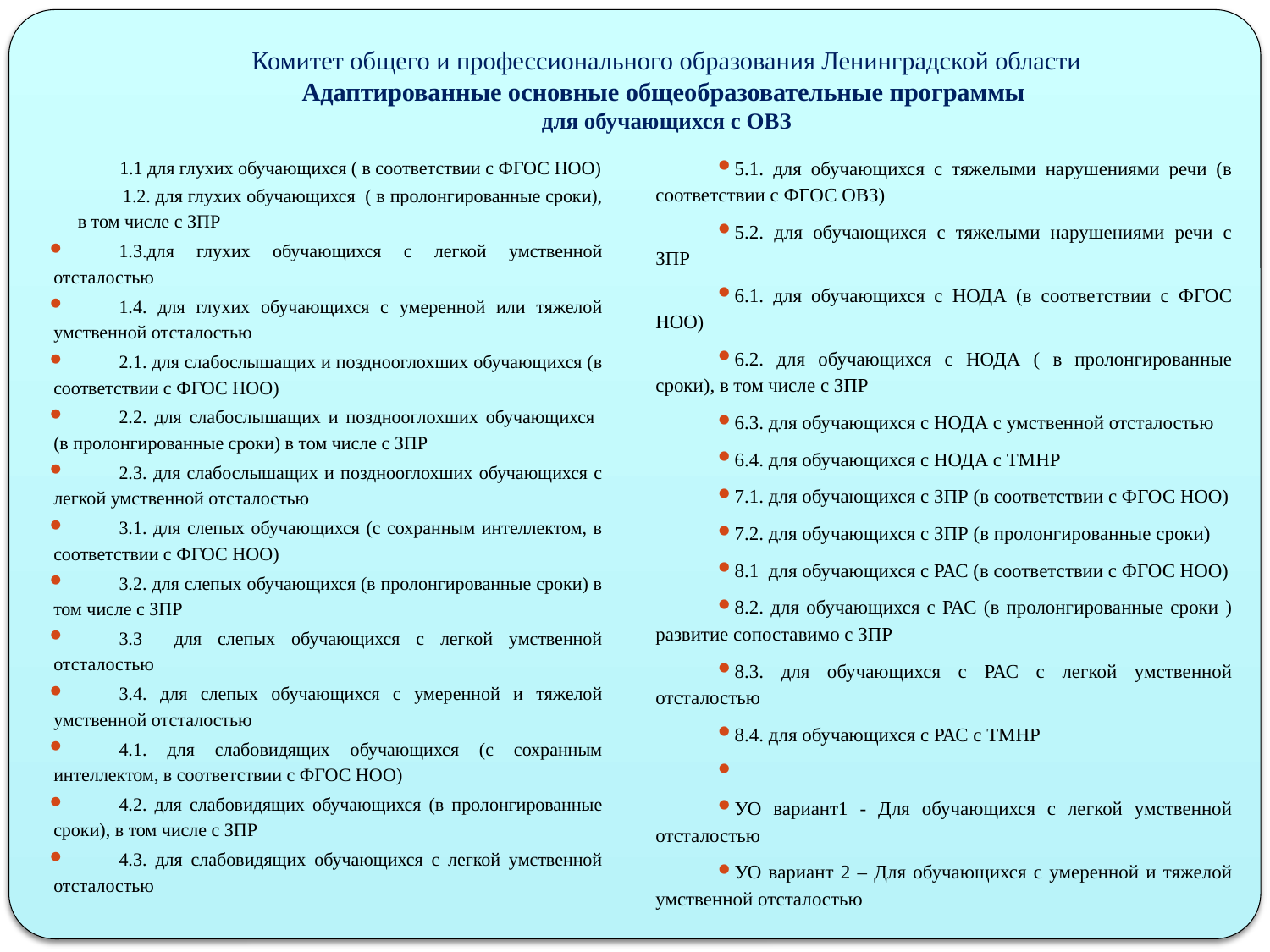

# Комитет общего и профессионального образования Ленинградской области Адаптированные основные общеобразовательные программы для обучающихся с ОВЗ
         1.1 для глухих обучающихся ( в соответствии с ФГОС НОО)
         1.2. для глухих обучающихся  ( в пролонгированные сроки), в том числе с ЗПР
1.3.для глухих обучающихся с легкой умственной отсталостью
1.4. для глухих обучающихся с умеренной или тяжелой умственной отсталостью
2.1. для слабослышащих и позднооглохших обучающихся (в соответствии с ФГОС НОО)
2.2. для слабослышащих и позднооглохших обучающихся  (в пролонгированные сроки) в том числе с ЗПР
2.3. для слабослышащих и позднооглохших обучающихся с легкой умственной отсталостью
3.1. для слепых обучающихся (с сохранным интеллектом, в соответствии с ФГОС НОО)
3.2. для слепых обучающихся (в пролонгированные сроки) в том числе с ЗПР
3.3  для слепых обучающихся с легкой умственной отсталостью
3.4. для слепых обучающихся с умеренной и тяжелой умственной отсталостью
4.1. для слабовидящих обучающихся (с сохранным интеллектом, в соответствии с ФГОС НОО)
4.2. для слабовидящих обучающихся (в пролонгированные сроки), в том числе с ЗПР
4.3. для слабовидящих обучающихся с легкой умственной отсталостью

5.1. для обучающихся с тяжелыми нарушениями речи (в соответствии с ФГОС ОВЗ)
5.2. для обучающихся с тяжелыми нарушениями речи с ЗПР
6.1. для обучающихся с НОДА (в соответствии с ФГОС НОО)
6.2. для обучающихся с НОДА ( в пролонгированные сроки), в том числе с ЗПР
6.3. для обучающихся с НОДА с умственной отсталостью
6.4. для обучающихся с НОДА с ТМНР
7.1. для обучающихся с ЗПР (в соответствии с ФГОС НОО)
7.2. для обучающихся с ЗПР (в пролонгированные сроки)
8.1  для обучающихся с РАС (в соответствии с ФГОС НОО)
8.2. для обучающихся с РАС (в пролонгированные сроки ) развитие сопоставимо с ЗПР
8.3. для обучающихся с РАС с легкой умственной отсталостью
8.4. для обучающихся с РАС с ТМНР

УО вариант1 - Для обучающихся с легкой умственной отсталостью
УО вариант 2 – Для обучающихся с умеренной и тяжелой умственной отсталостью